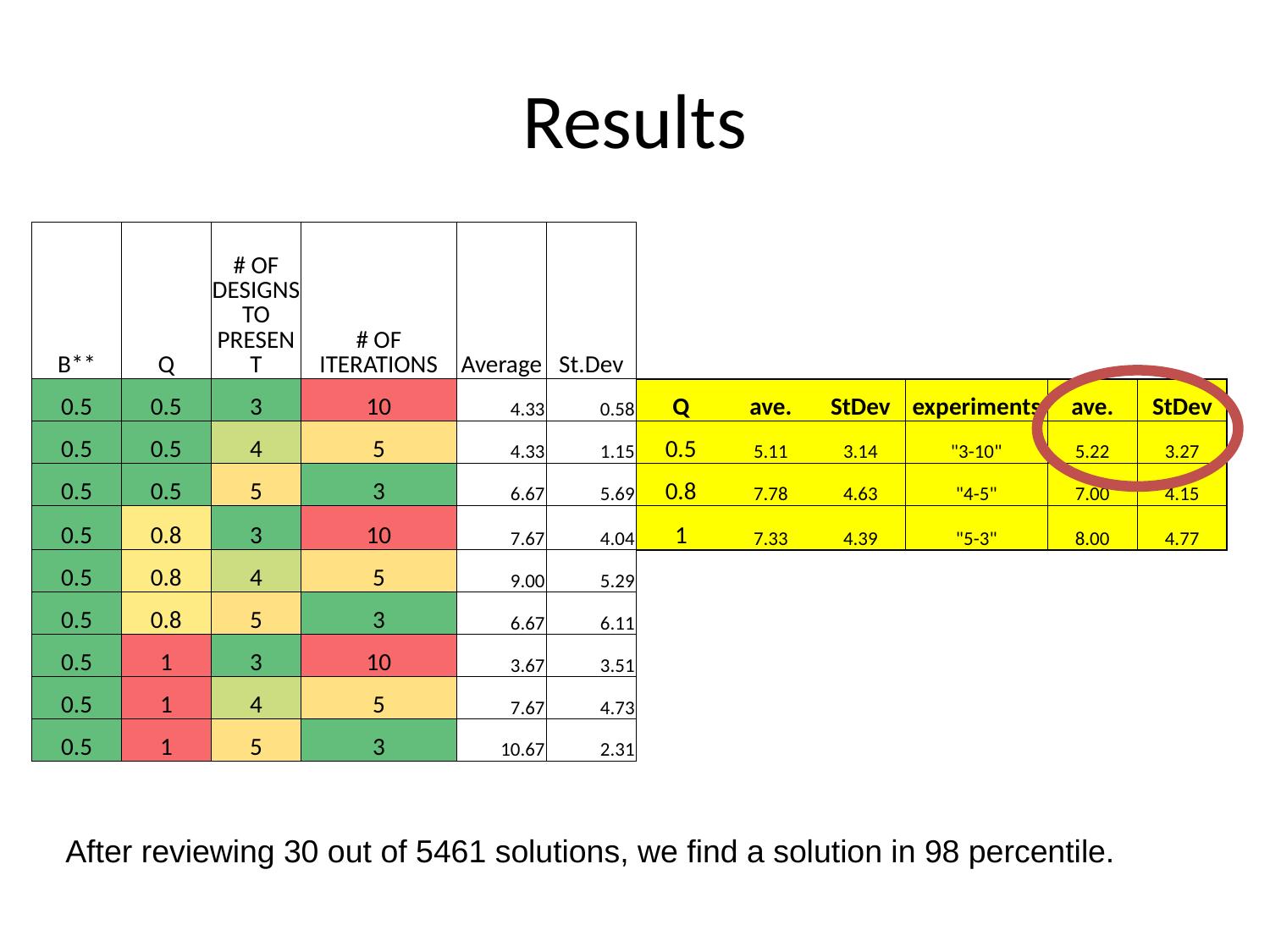

# Results
| B\*\* | Q | # OF DESIGNS TO PRESENT | # OF ITERATIONS | Average | St.Dev |  |  |  |  |  |  |
| --- | --- | --- | --- | --- | --- | --- | --- | --- | --- | --- | --- |
| 0.5 | 0.5 | 3 | 10 | 4.33 | 0.58 | Q | ave. | StDev | experiments | ave. | StDev |
| 0.5 | 0.5 | 4 | 5 | 4.33 | 1.15 | 0.5 | 5.11 | 3.14 | "3-10" | 5.22 | 3.27 |
| 0.5 | 0.5 | 5 | 3 | 6.67 | 5.69 | 0.8 | 7.78 | 4.63 | "4-5" | 7.00 | 4.15 |
| 0.5 | 0.8 | 3 | 10 | 7.67 | 4.04 | 1 | 7.33 | 4.39 | "5-3" | 8.00 | 4.77 |
| 0.5 | 0.8 | 4 | 5 | 9.00 | 5.29 |  |  |  |  |  |  |
| 0.5 | 0.8 | 5 | 3 | 6.67 | 6.11 |  |  |  |  |  |  |
| 0.5 | 1 | 3 | 10 | 3.67 | 3.51 |  |  |  |  |  |  |
| 0.5 | 1 | 4 | 5 | 7.67 | 4.73 |  |  |  |  |  |  |
| 0.5 | 1 | 5 | 3 | 10.67 | 2.31 |  |  |  |  |  |  |

After reviewing 30 out of 5461 solutions, we find a solution in 98 percentile.